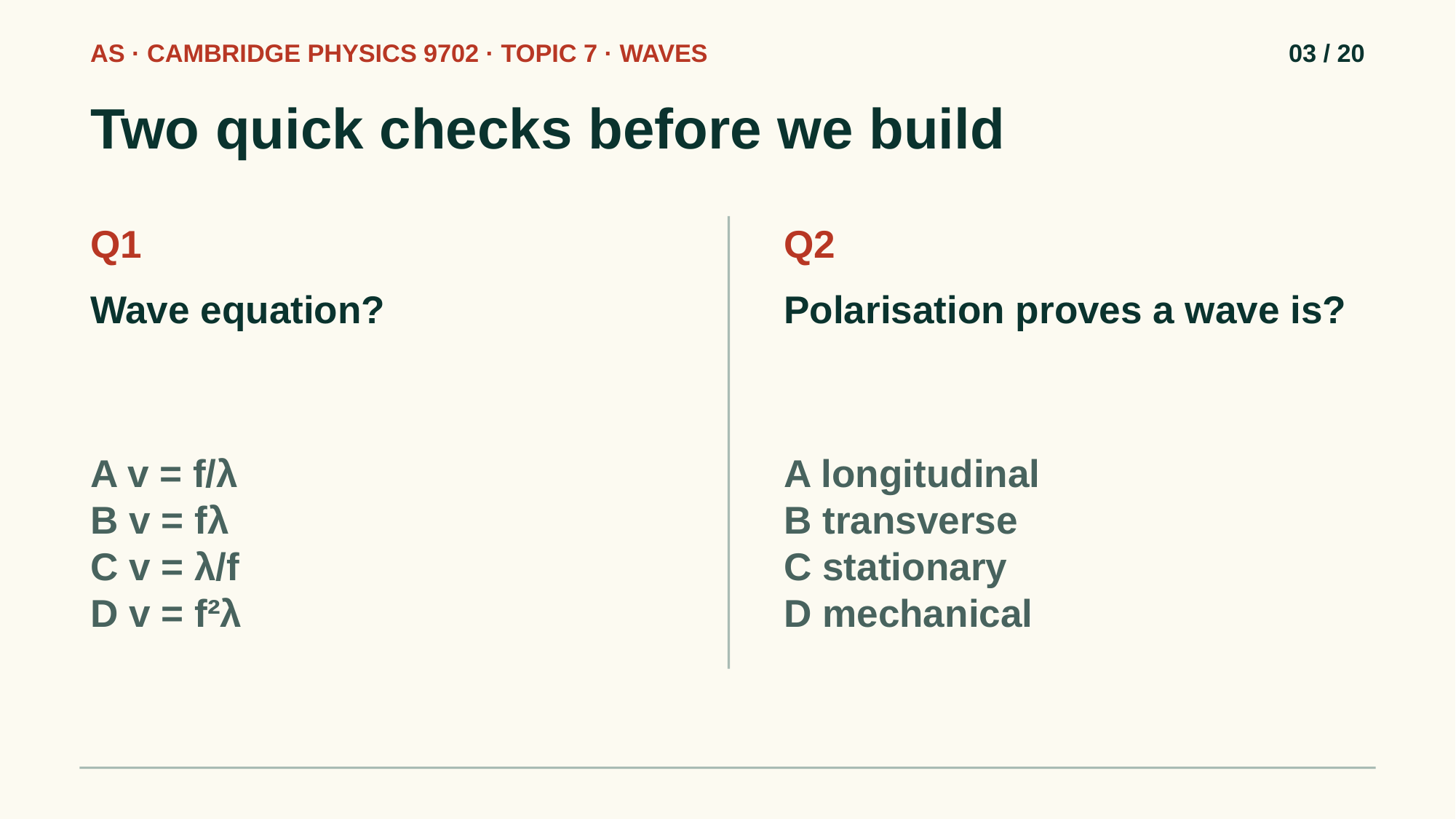

AS · CAMBRIDGE PHYSICS 9702 · TOPIC 7 · WAVES
03 / 20
Two quick checks before we build
Q1
Q2

Wave equation?
Polarisation proves a wave is?
A v = f/λ
B v = fλ
C v = λ/f
D v = f²λ
A longitudinal
B transverse
C stationary
D mechanical